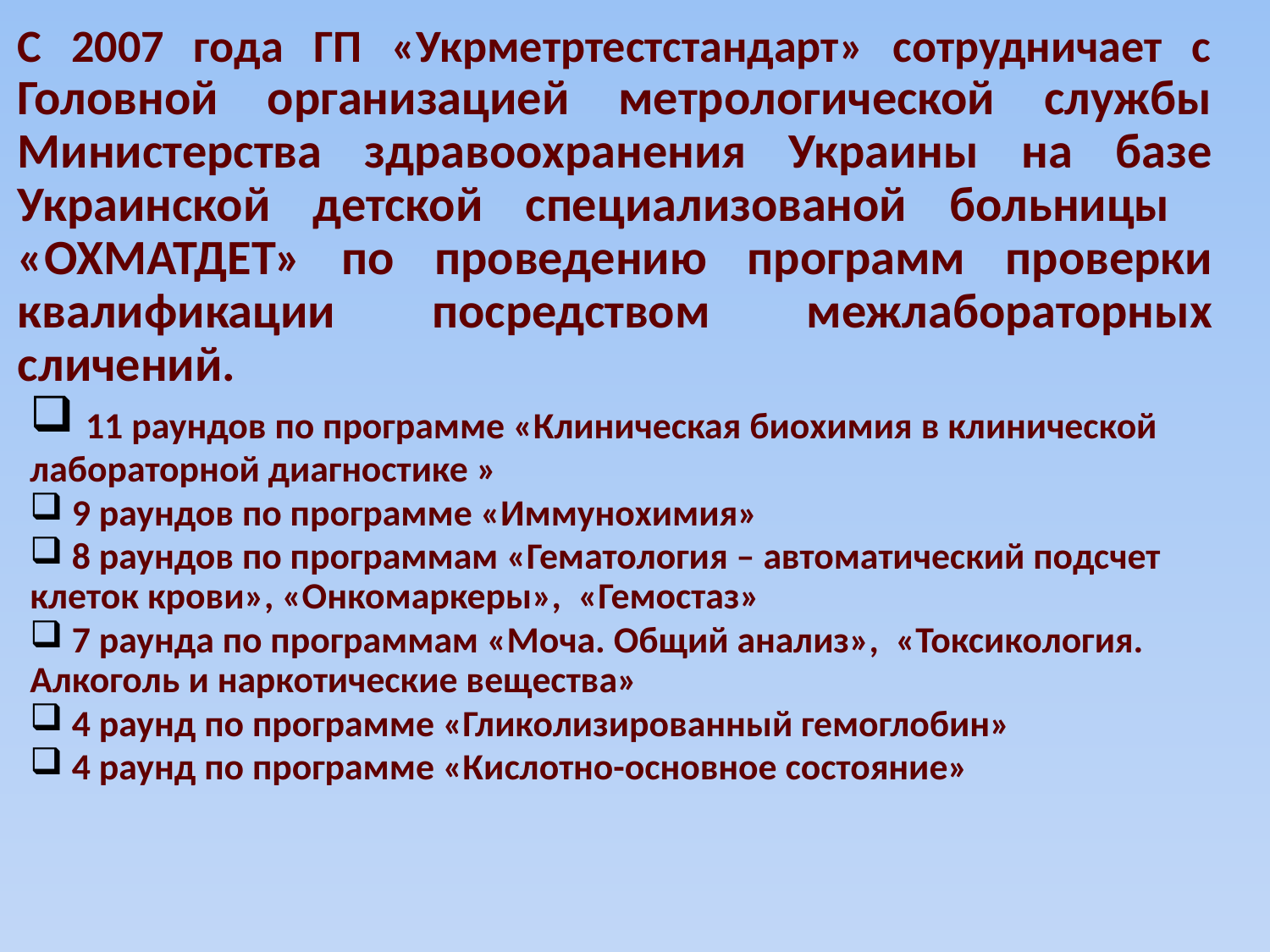

С 2007 года ГП «Укрметртестстандарт» сотрудничает с Головной организацией метрологической службы Министерства здравоохранения Украины на базе Украинской детской специализованой больницы  «ОХМАТДЕТ» по проведению программ проверки квалификации посредством межлабораторных сличений.
 11 раундов по программе «Клиническая биохимия в клинической лабораторной диагностике »
 9 раундов по программе «Иммунохимия»
 8 раундов по программам «Гематология – автоматический подсчет клеток крови», «Онкомаркеры»,  «Гемостаз»
 7 раунда по программам «Моча. Общий анализ»,  «Токсикология. Алкоголь и наркотические вещества»
 4 раунд по программе «Гликолизированный гемоглобин»
 4 раунд по программе «Кислотно-основное состояние»